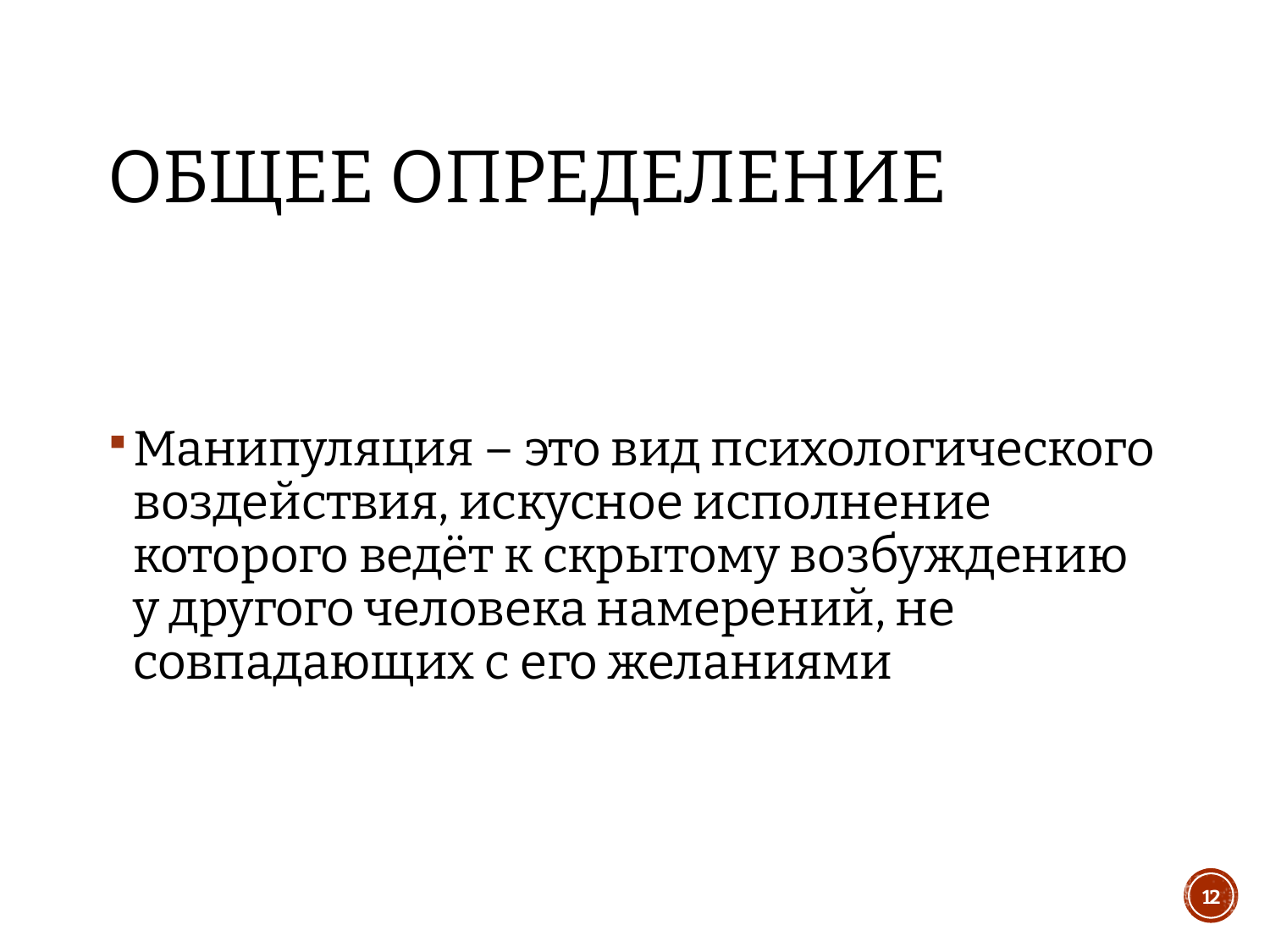

# Общее определение

Манипуляция – это вид психологического воздействия, искусное исполнение которого ведёт к скрытому возбуждению у другого человека намерений, не совпадающих с его желаниями
12